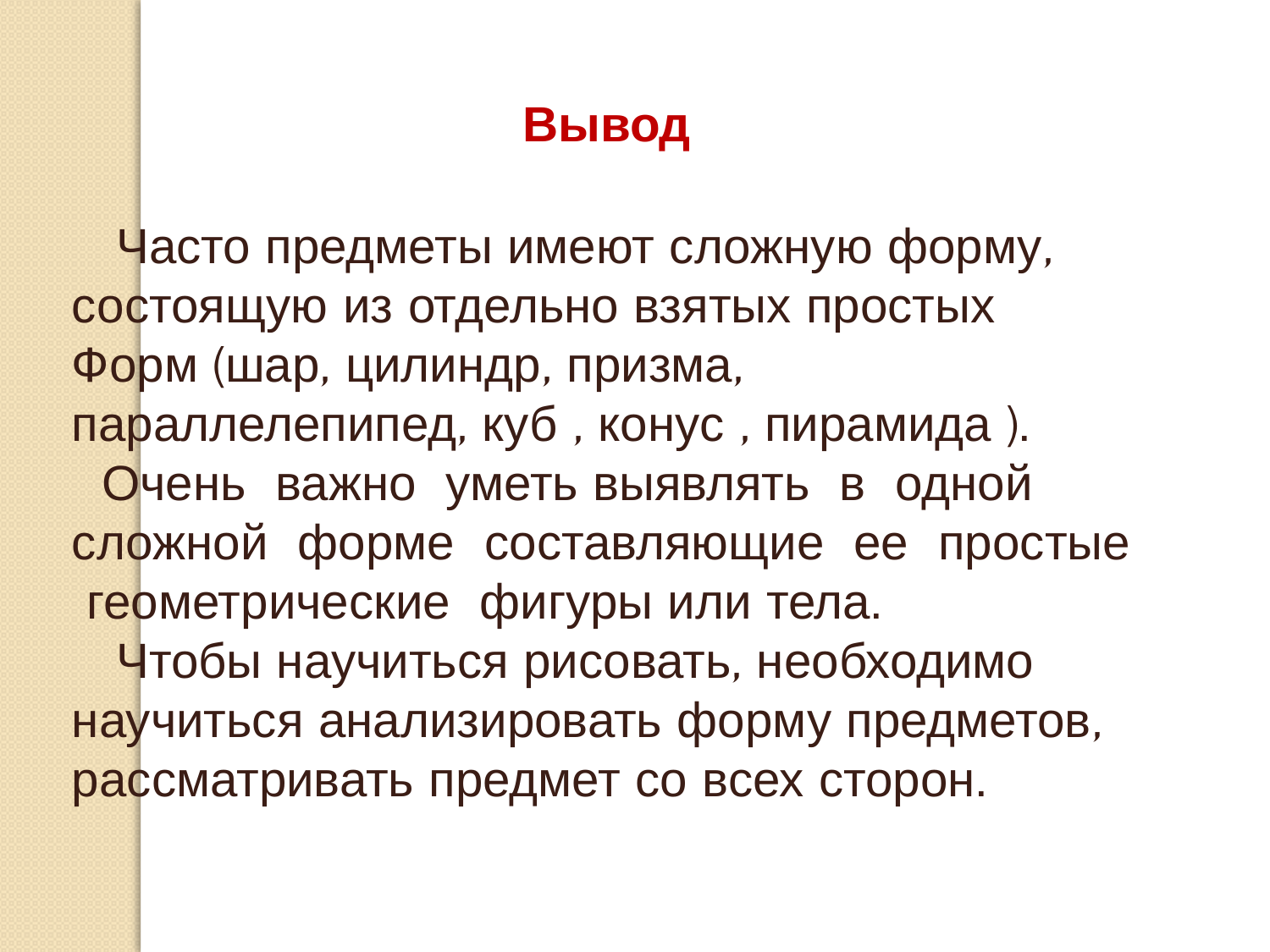

Вывод
   Часто предметы имеют сложную форму, состоящую из отдельно взятых простых
Форм (шар, цилиндр, призма, параллелепипед, куб , конус , пирамида ).
  Очень  важно  уметь выявлять  в  одной  сложной  форме  составляющие  ее  простые  геометрические  фигуры или тела.
   Чтобы научиться рисовать, необходимо научиться анализировать форму предметов,
рассматривать предмет со всех сторон.